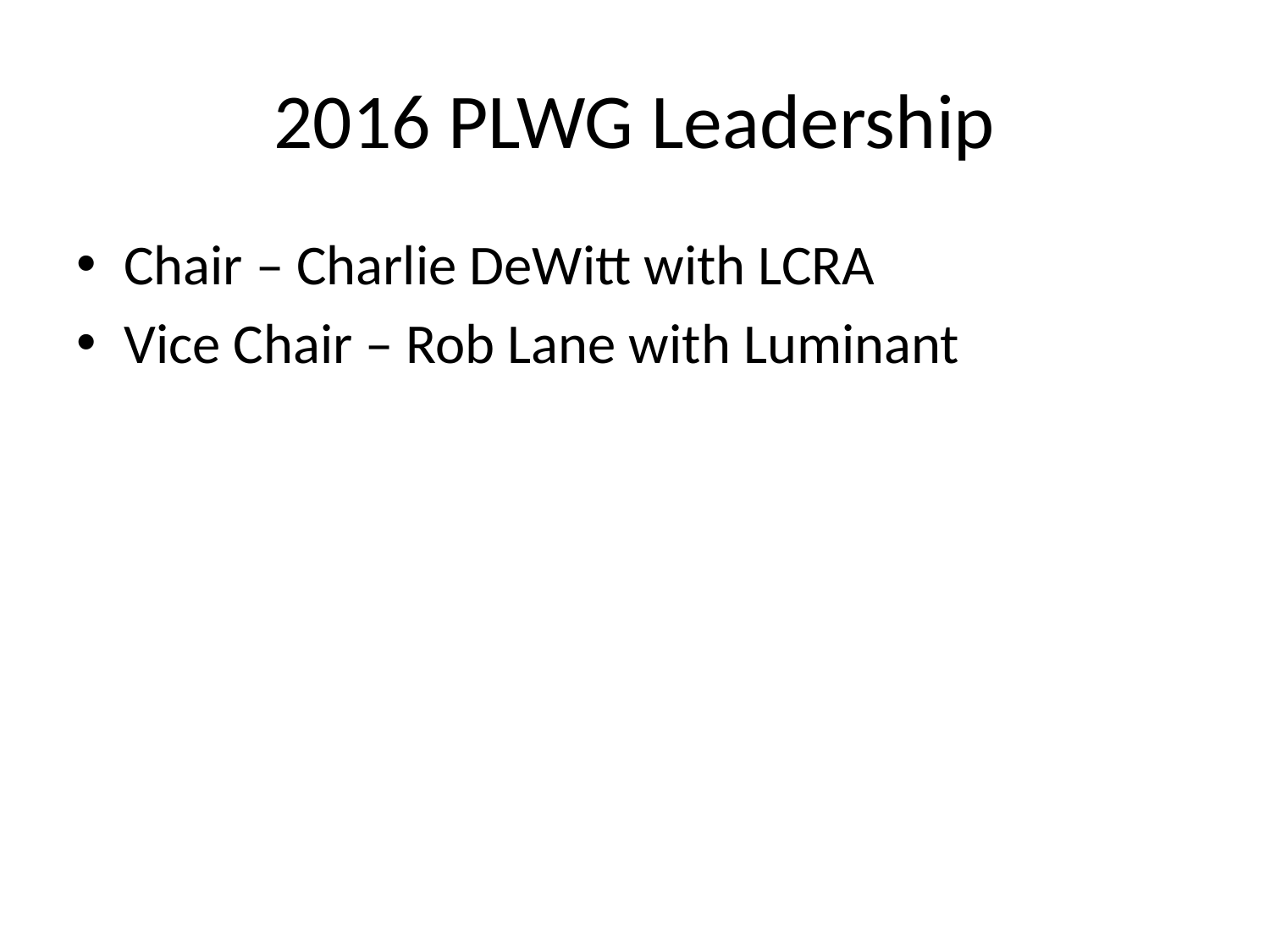

# 2016 PLWG Leadership
Chair – Charlie DeWitt with LCRA
Vice Chair – Rob Lane with Luminant